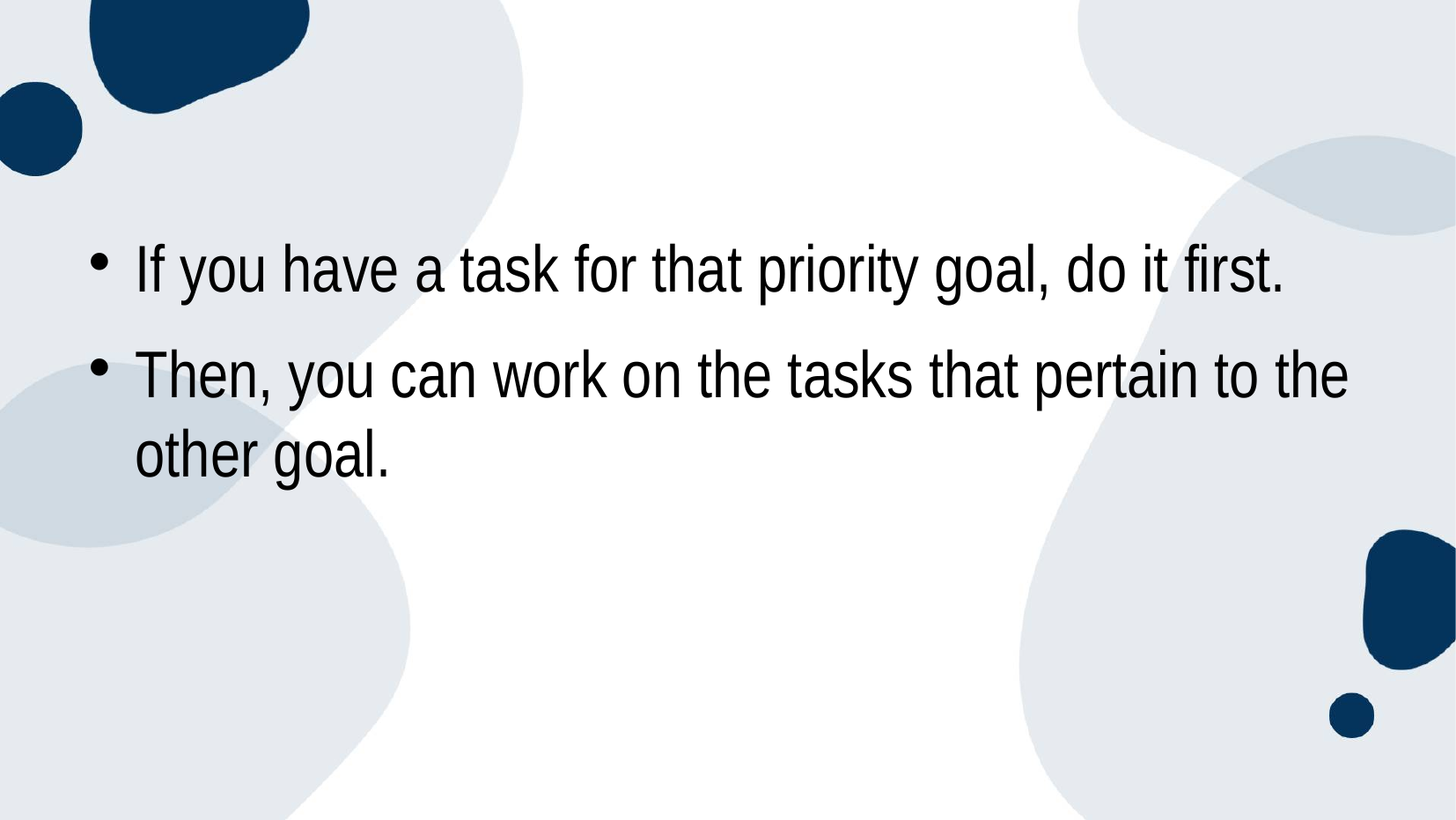

#
If you have a task for that priority goal, do it first.
Then, you can work on the tasks that pertain to the other goal.